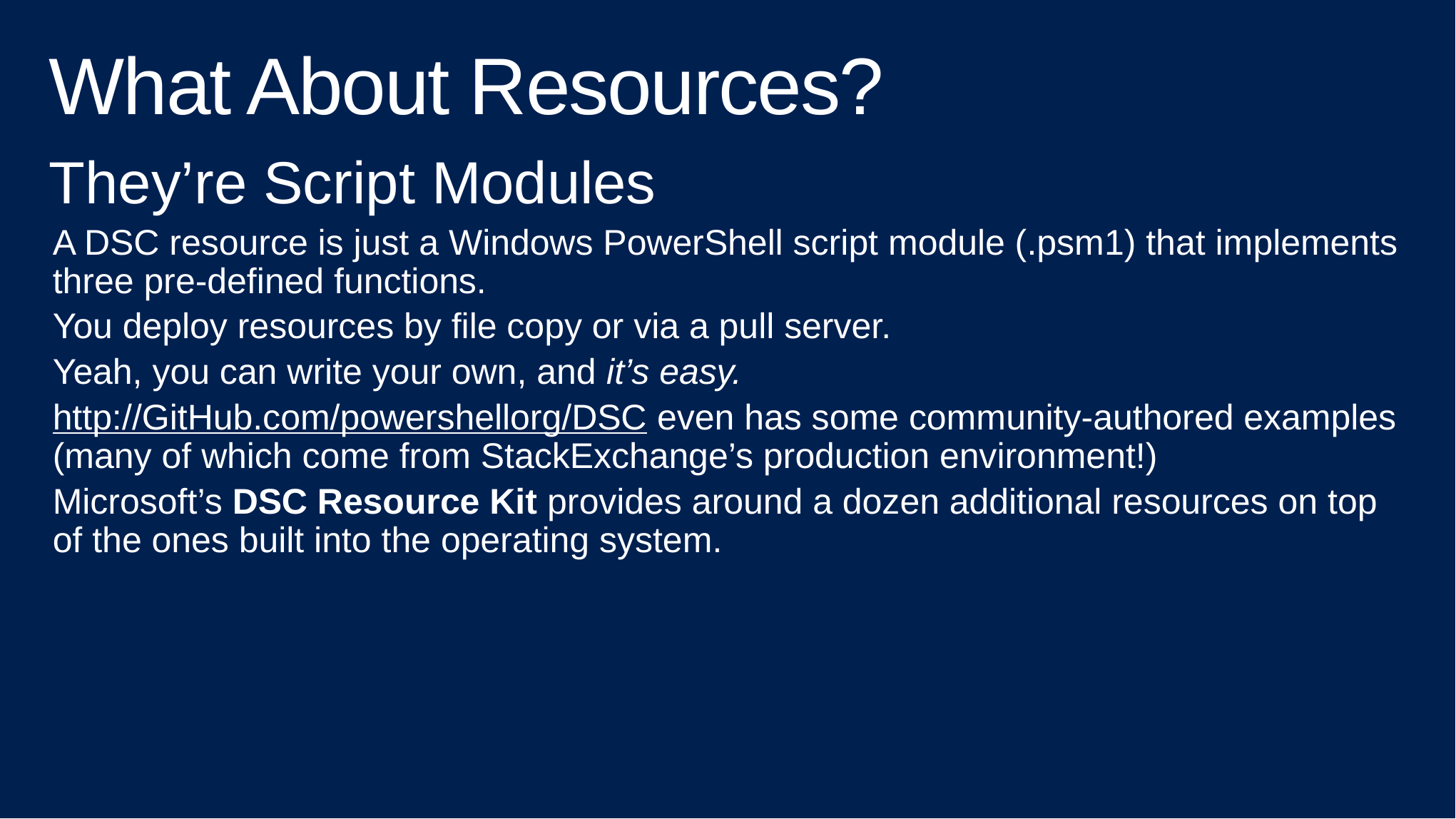

# What About Resources?
They’re Script Modules
A DSC resource is just a Windows PowerShell script module (.psm1) that implements three pre-defined functions.
You deploy resources by file copy or via a pull server.
Yeah, you can write your own, and it’s easy.
http://GitHub.com/powershellorg/DSC even has some community-authored examples (many of which come from StackExchange’s production environment!)
Microsoft’s DSC Resource Kit provides around a dozen additional resources on top of the ones built into the operating system.